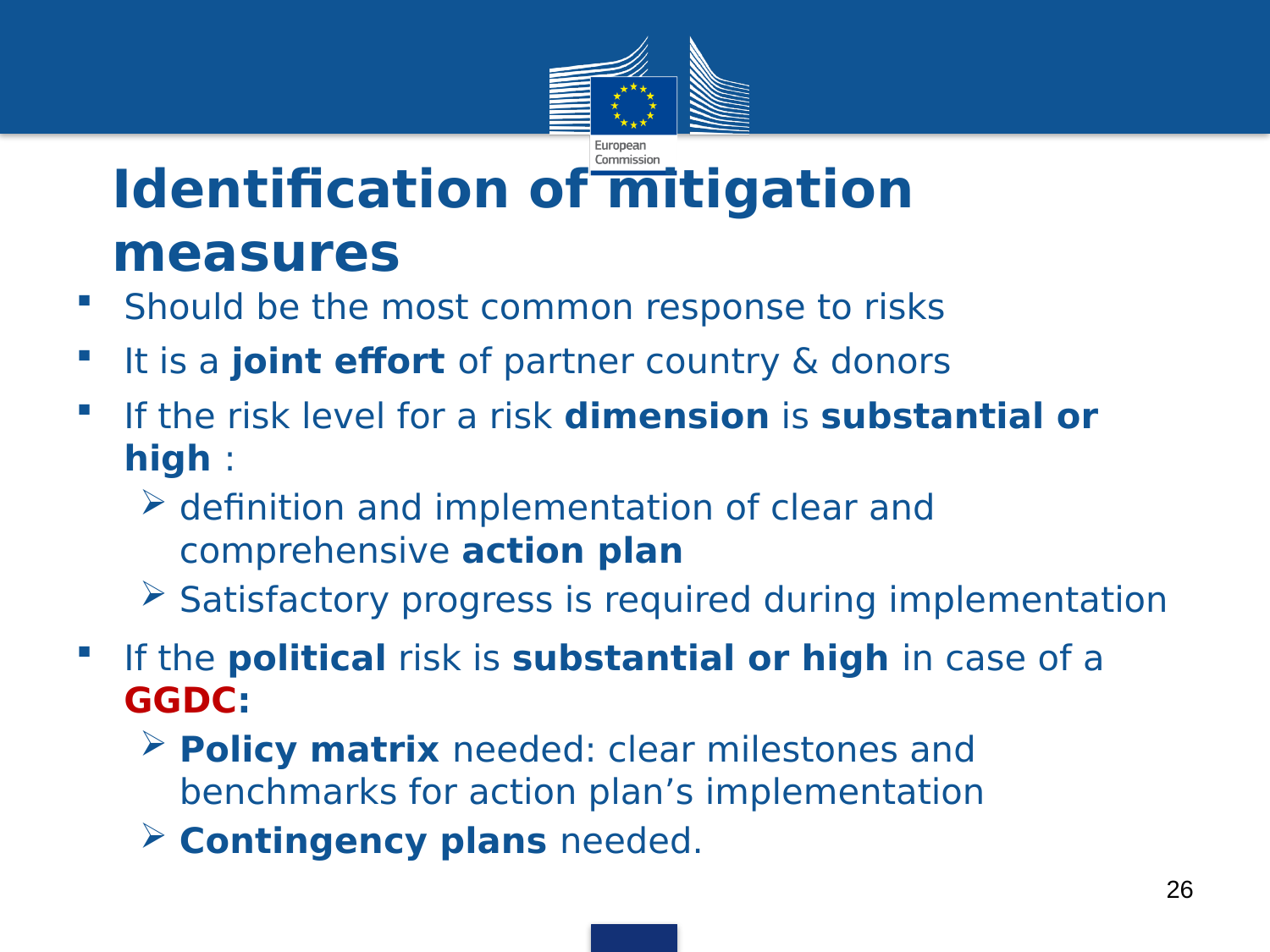

# Identification of mitigation measures
Should be the most common response to risks
It is a joint effort of partner country & donors
If the risk level for a risk dimension is substantial or high :
definition and implementation of clear and comprehensive action plan
Satisfactory progress is required during implementation
If the political risk is substantial or high in case of a GGDC:
Policy matrix needed: clear milestones and benchmarks for action plan’s implementation
Contingency plans needed.

26